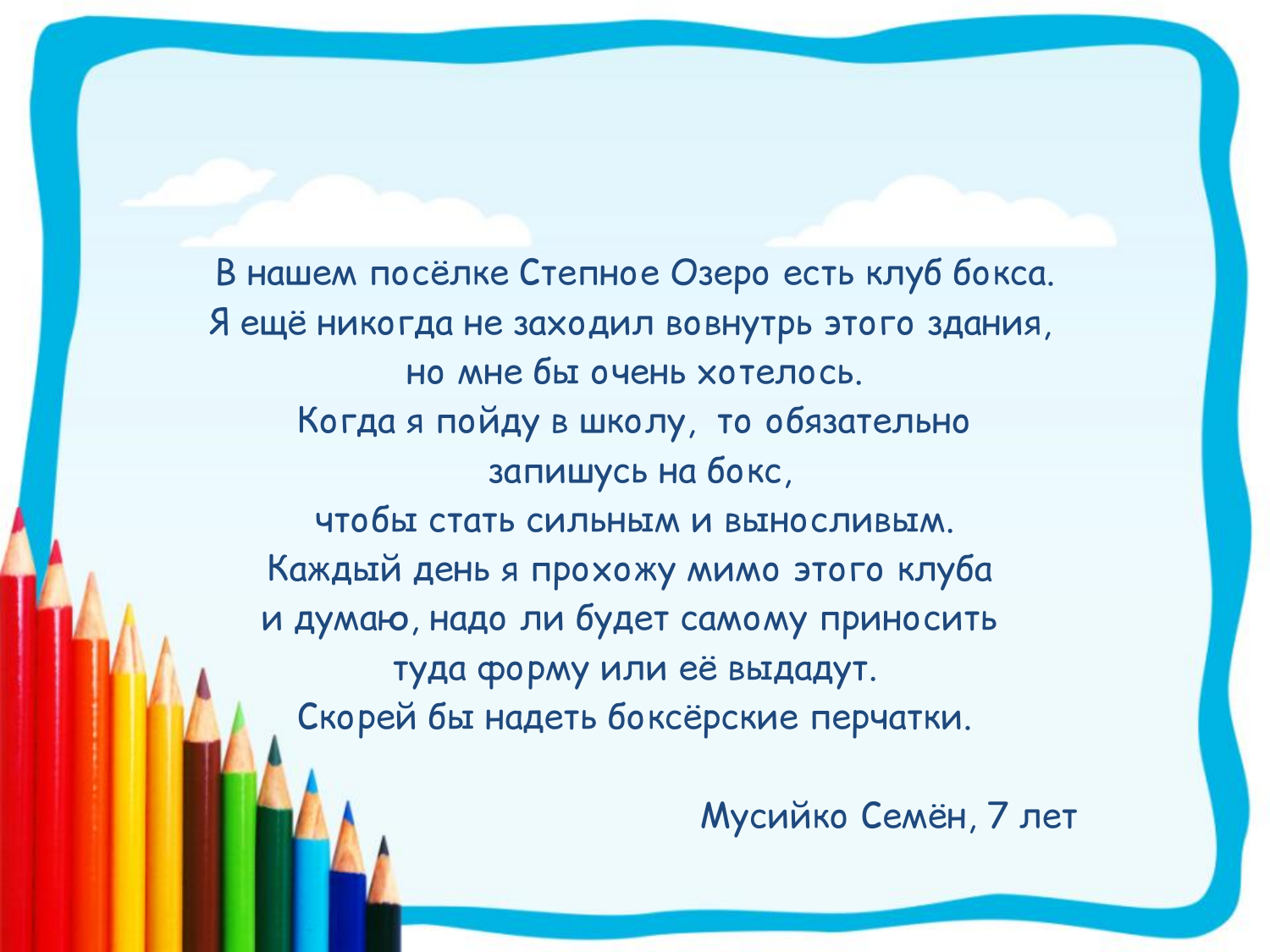

#
В нашем посёлке Степное Озеро есть клуб бокса.
Я ещё никогда не заходил вовнутрь этого здания,
но мне бы очень хотелось.
Когда я пойду в школу,  то обязательно
 запишусь на бокс,
чтобы стать сильным и выносливым.
Каждый день я прохожу мимо этого клуба
и думаю, надо ли будет самому приносить
туда форму или её выдадут.
Скорей бы надеть боксёрские перчатки.

                                                Мусийко Семён, 7 лет